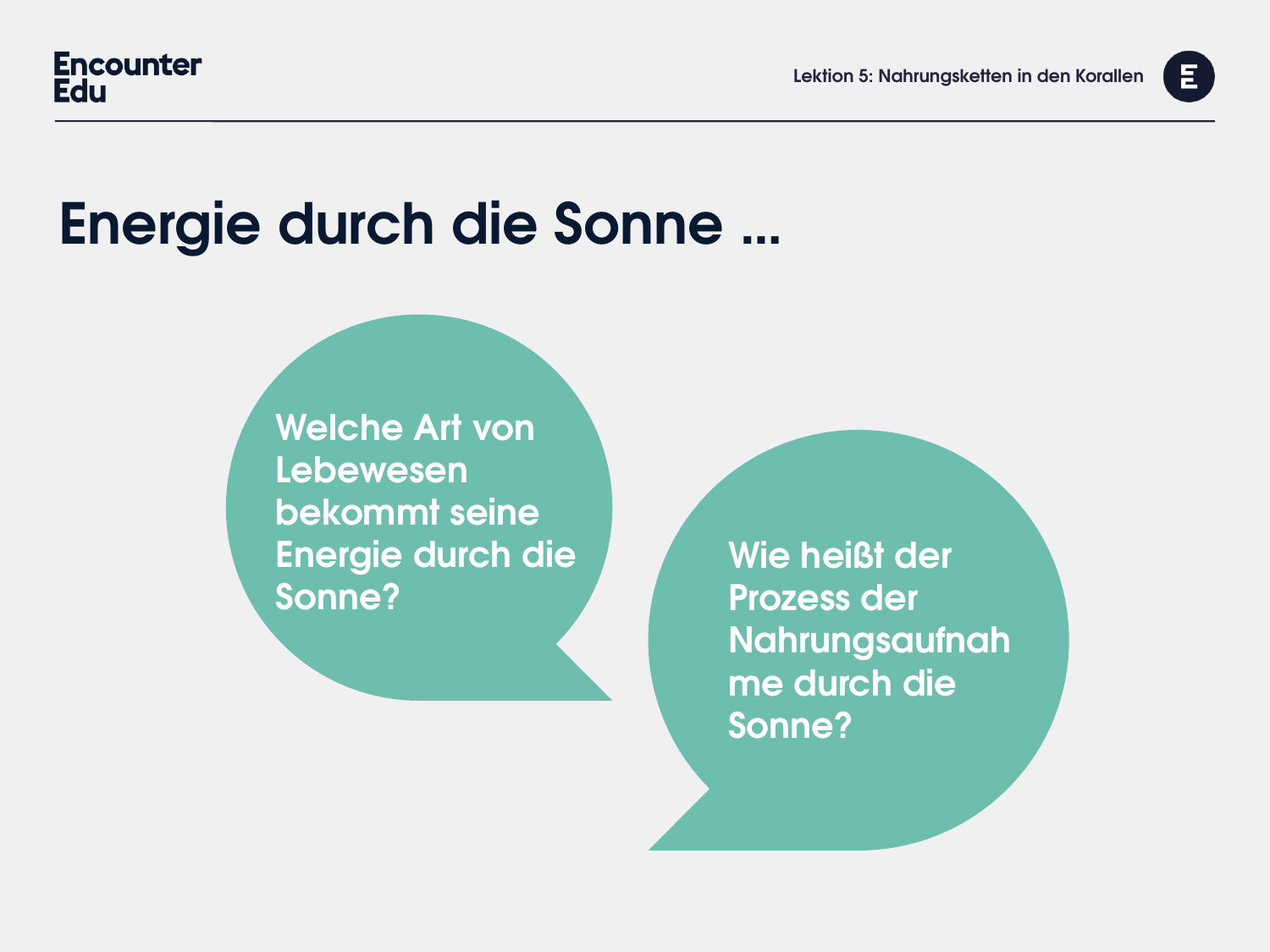

# Lektion 5: Nahrungsketten in den Korallen
Energie durch die Sonne …

Welche Art von Lebewesen bekommt seine Energie durch die Sonne?

Wie heißt der Prozess der Nahrungsaufnahme durch die Sonne?